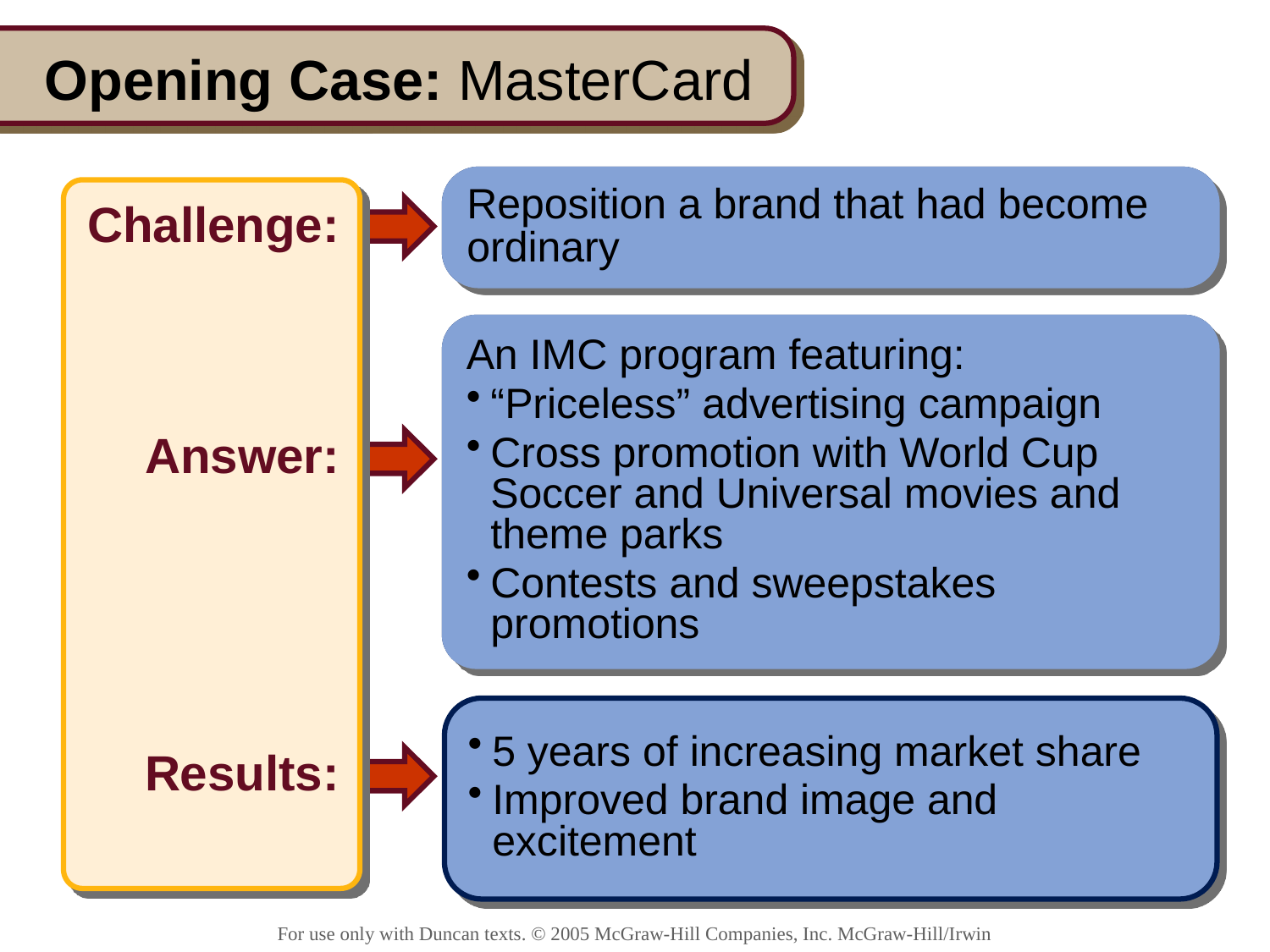

# Opening Case: MasterCard
Reposition a brand that had become ordinary

Reposition a brand that had become ordinary

Challenge:
Answer:
Results:
An IMC program featuring:
“Priceless” advertising campaign
Cross promotion with World Cup Soccer and Universal movies and theme parks
Contests and sweepstakes promotions

An IMC program featuring:
“Priceless” advertising campaign
Cross promotion with World Cup Soccer and Universal movies and theme parks
Contests and sweepstakes promotions
5 years of increasing market share
Improved brand image and excitement